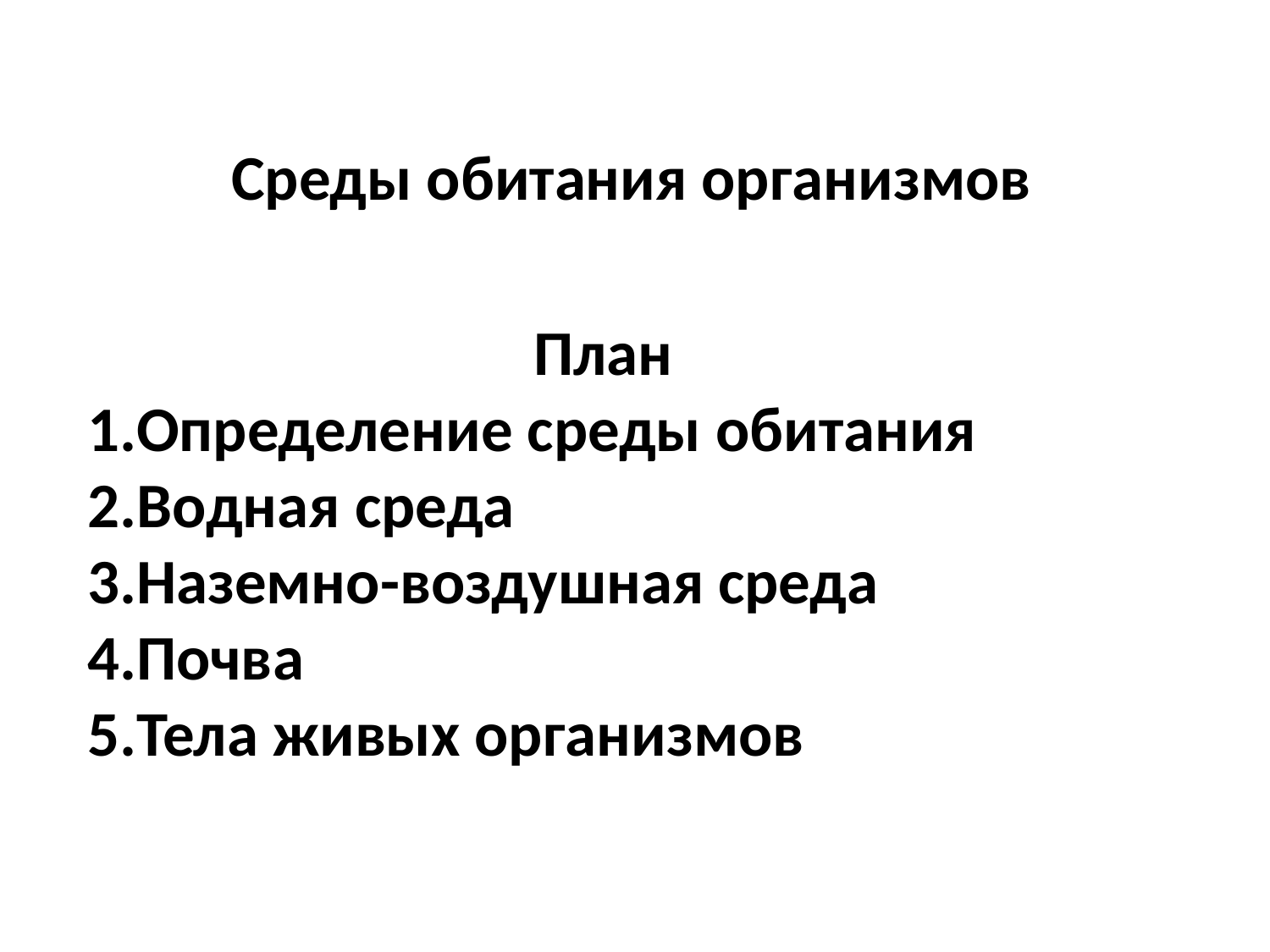

Среды обитания организмов
                               План
1.Определение среды обитания
2.Водная среда
3.Наземно-воздушная среда
4.Почва
5.Тела живых организмов